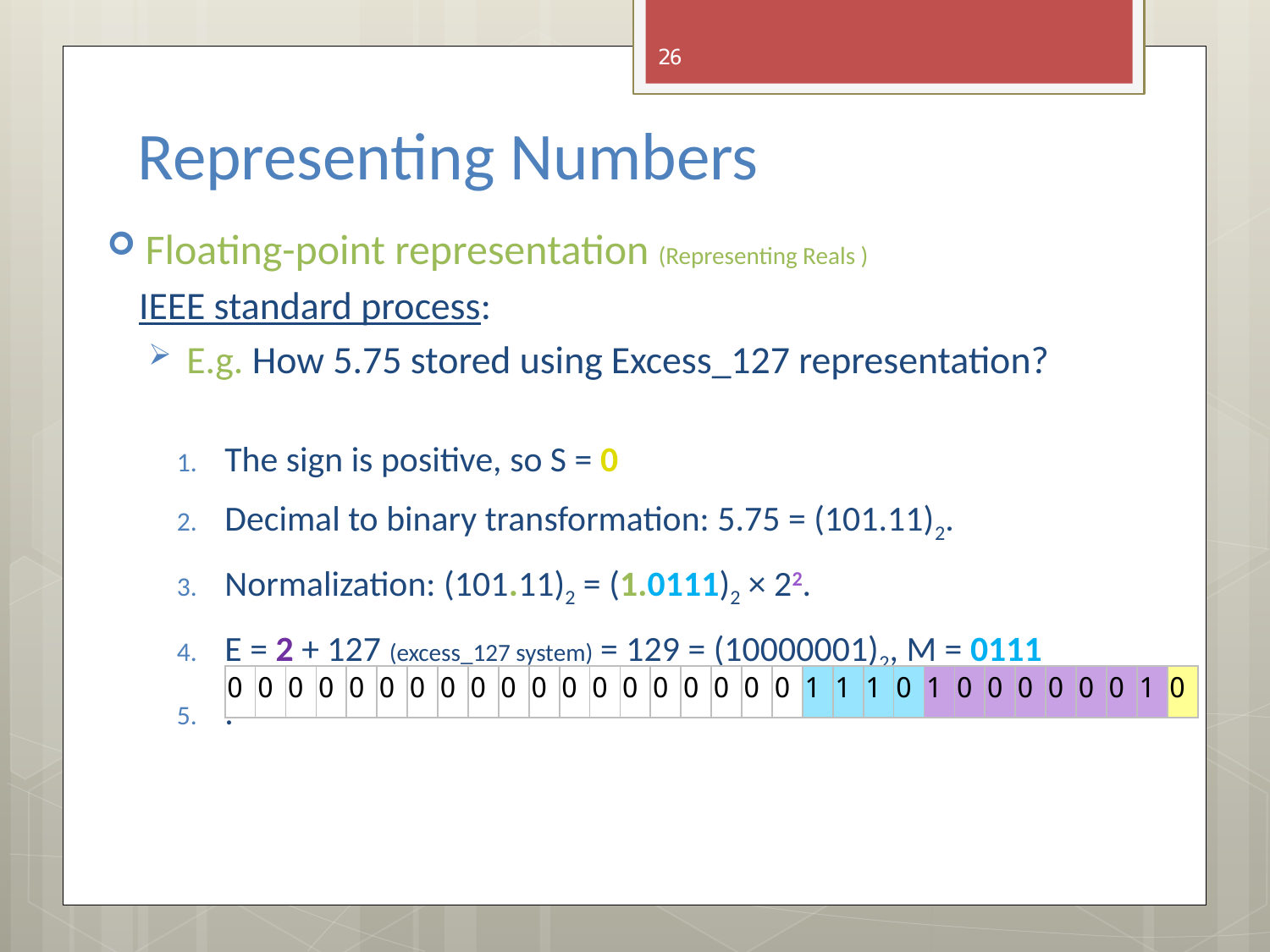

26
# Representing Numbers
Floating-point representation (Representing Reals )
IEEE standard process:
E.g. How 5.75 stored using Excess_127 representation?

The sign is positive, so S = 0
Decimal to binary transformation: 5.75 = (101.11)2.
Normalization: (101.11)2 = (1.0111)2 × 22.
E = 2 + 127 (excess_127 system) = 129 = (10000001)2, M = 0111
.

| 0 | 0 | 0 | 0 | 0 | 0 | 0 | 0 | 0 | 0 | 0 | 0 | 0 | 0 | 0 | 0 | 0 | 0 | 0 | 1 | 1 | 1 | 0 | 1 | 0 | 0 | 0 | 0 | 0 | 0 | 1 | 0 |
| --- | --- | --- | --- | --- | --- | --- | --- | --- | --- | --- | --- | --- | --- | --- | --- | --- | --- | --- | --- | --- | --- | --- | --- | --- | --- | --- | --- | --- | --- | --- | --- |